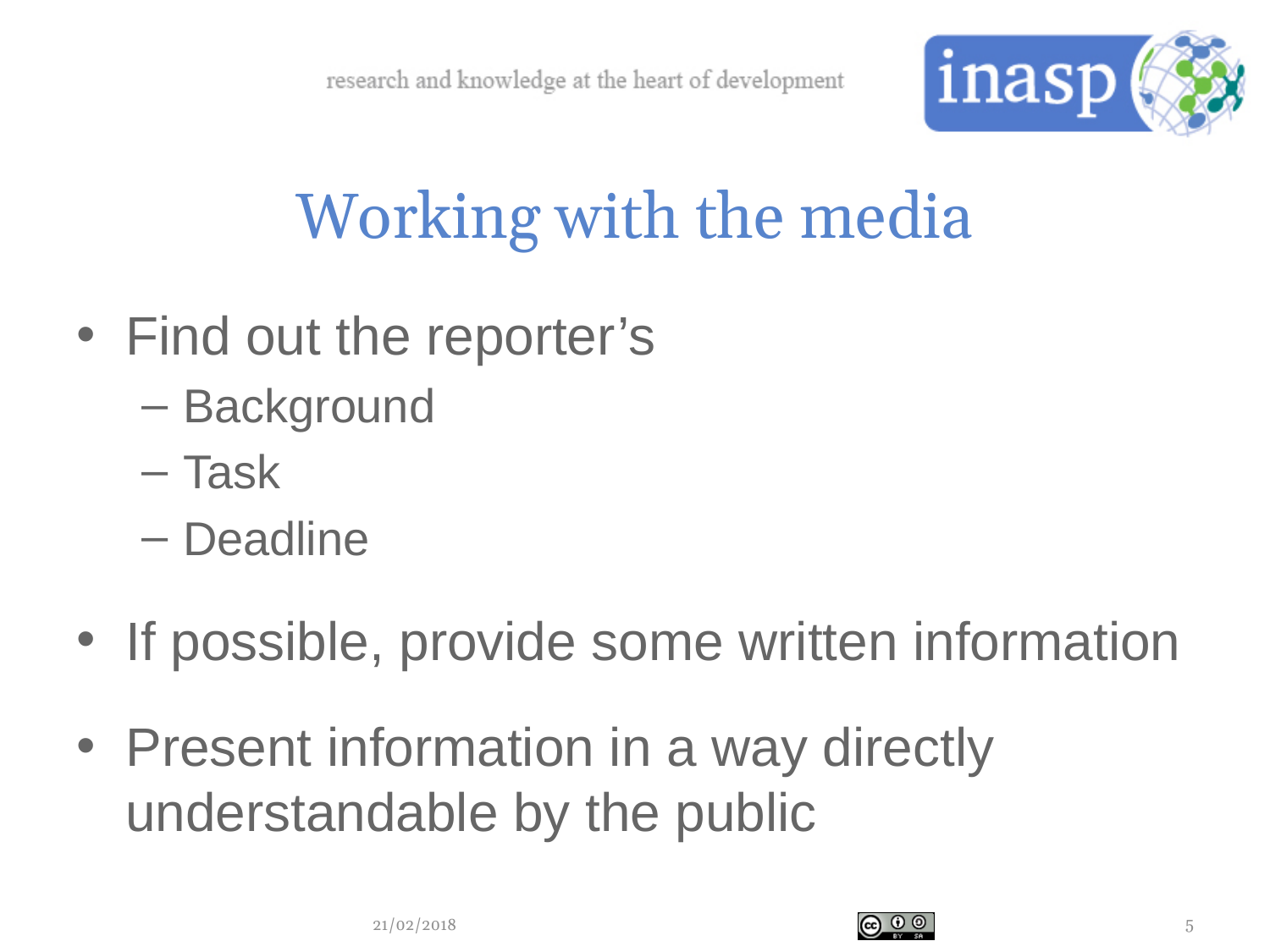

Working with the media
Find out the reporter’s
Background
Task
Deadline

If possible, provide some written information

Present information in a way directly understandable by the public

21/02/2018

5